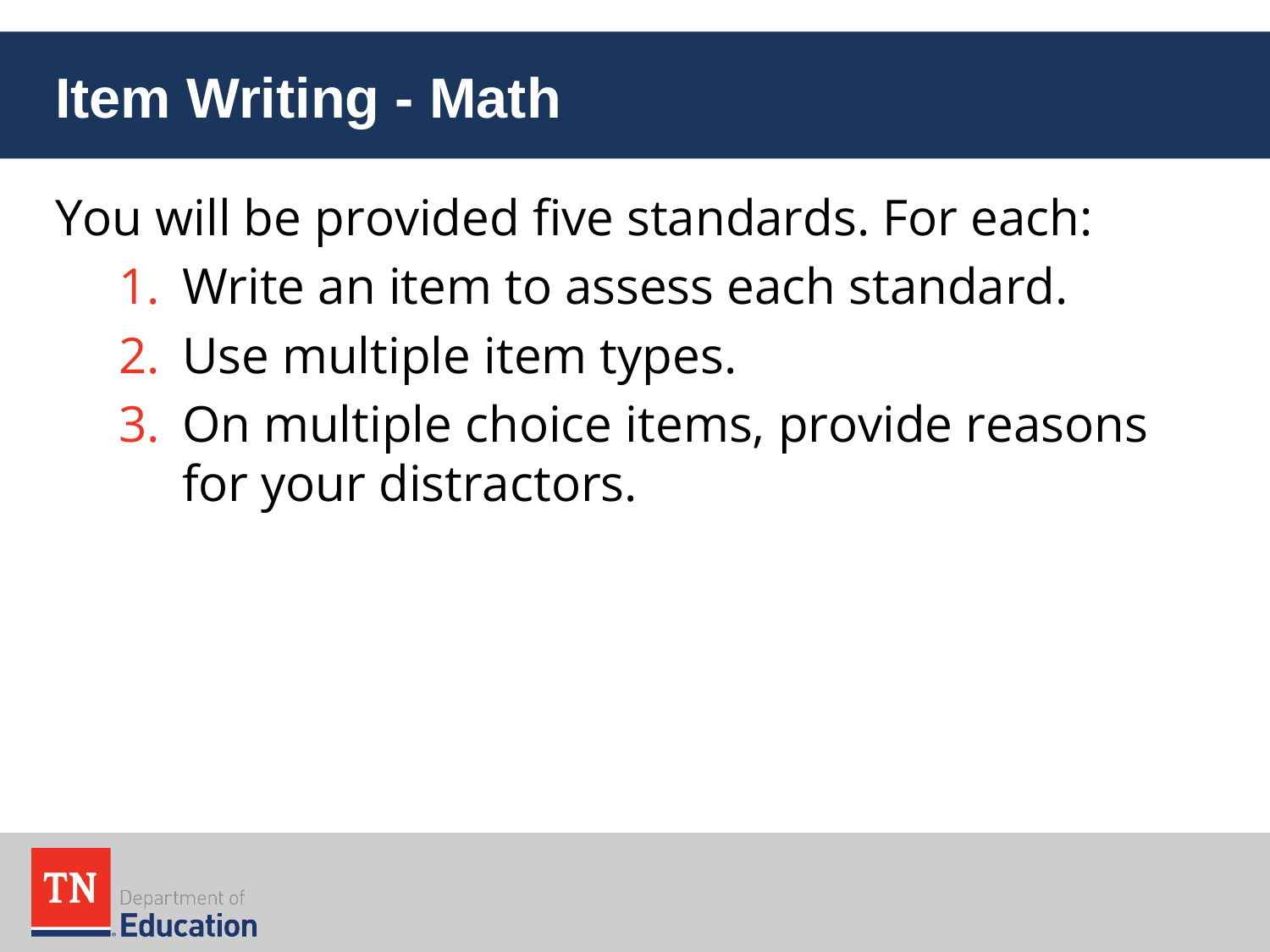

# Item Writing - Math
You will be provided five standards. For each:
Write an item to assess each standard.
Use multiple item types.
On multiple choice items, provide reasons for your distractors.